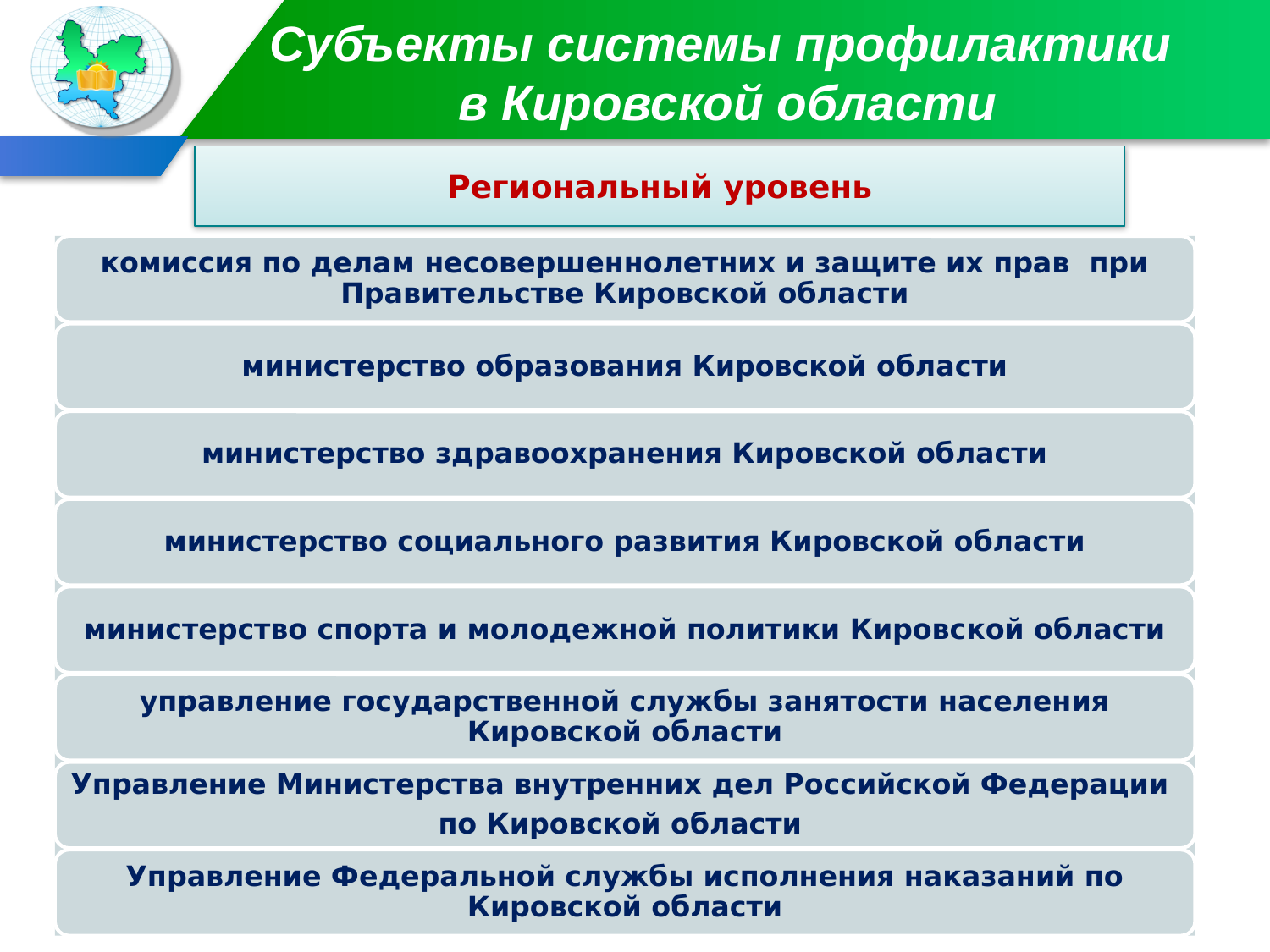

# Субъекты системы профилактики в Кировской области
Региональный уровень
комиссия по делам несовершеннолетних и защите их прав  при Правительстве Кировской области
министерство образования Кировской области
министерство здравоохранения Кировской области
министерство социального развития Кировской области
министерство спорта и молодежной политики Кировской области
управление государственной службы занятости населения Кировской области
Управление Министерства внутренних дел Российской Федерации
по Кировской области
Управление Федеральной службы исполнения наказаний по Кировской области